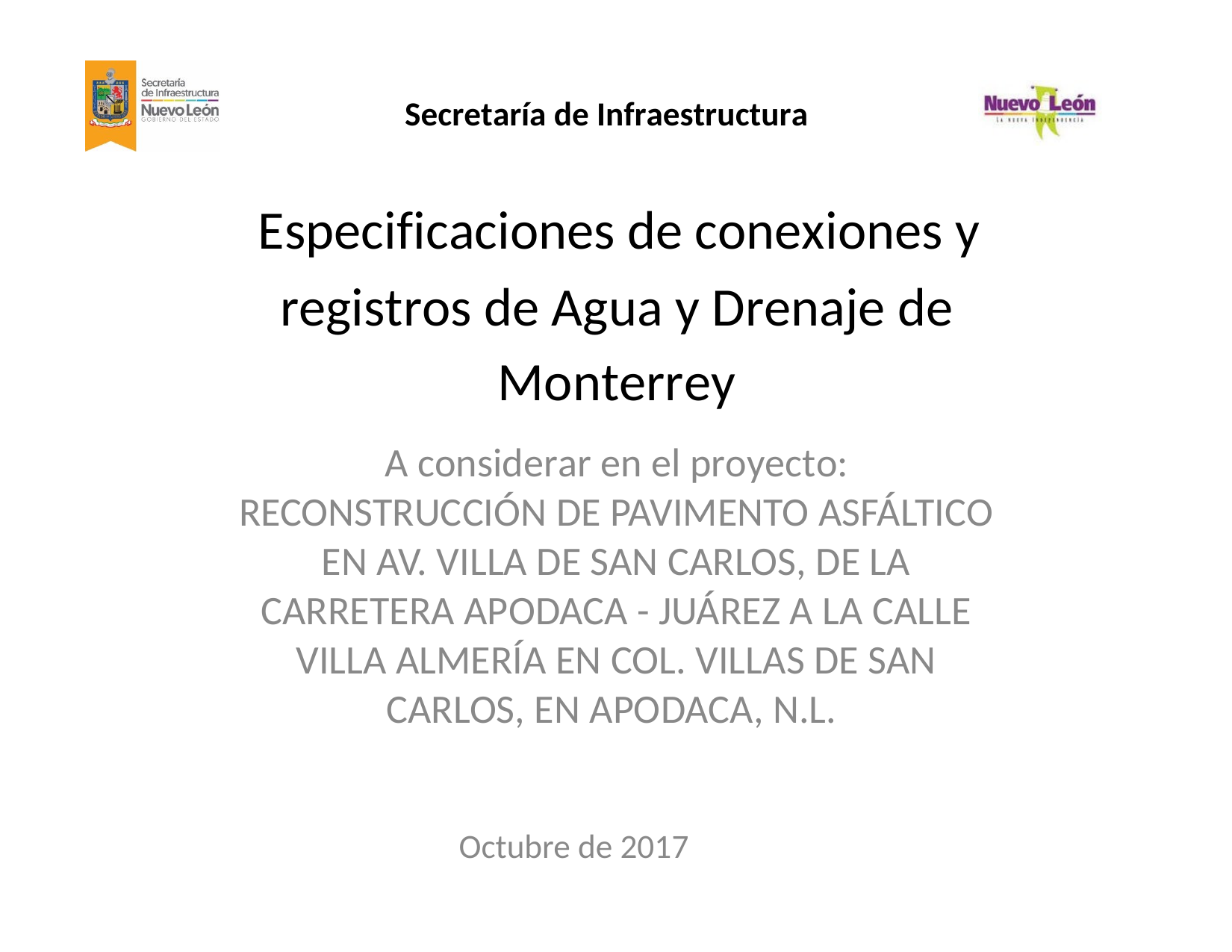

Secretaría de Infraestructura
Especificaciones de conexiones y
registros de Agua y Drenaje de
Monterrey
A considerar en el proyecto: RECONSTRUCCIÓN DE PAVIMENTO ASFÁLTICO EN AV. VILLA DE SAN CARLOS, DE LA CARRETERA APODACA - JUÁREZ A LA CALLE VILLA ALMERÍA EN COL. VILLAS DE SAN CARLOS, EN APODACA, N.L.
Octubre de 2017